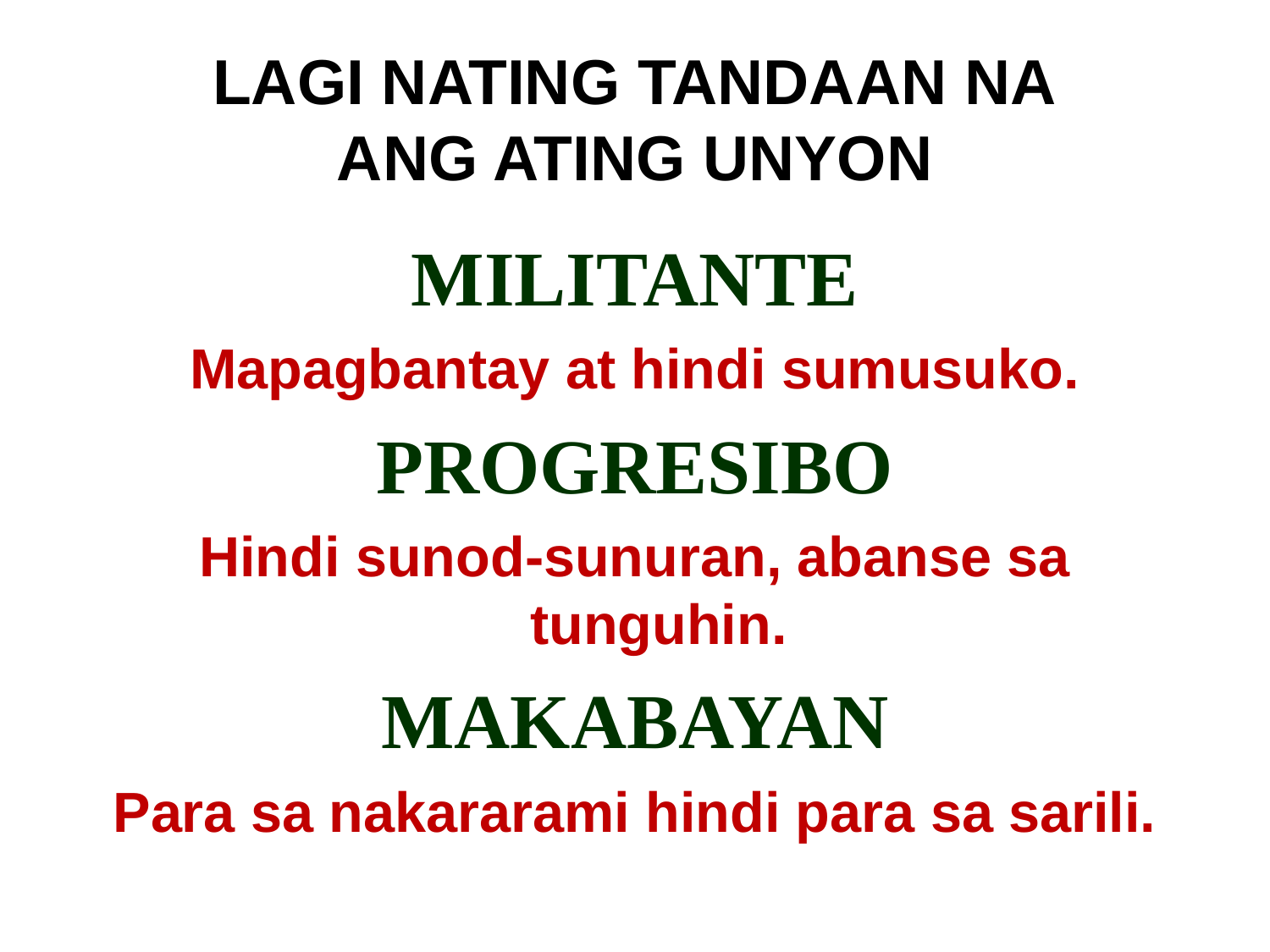

# LAGI NATING TANDAAN NA ANG ATING UNYON
MILITANTE
Mapagbantay at hindi sumusuko.
PROGRESIBO
Hindi sunod-sunuran, abanse sa tunguhin.
MAKABAYAN
Para sa nakararami hindi para sa sarili.